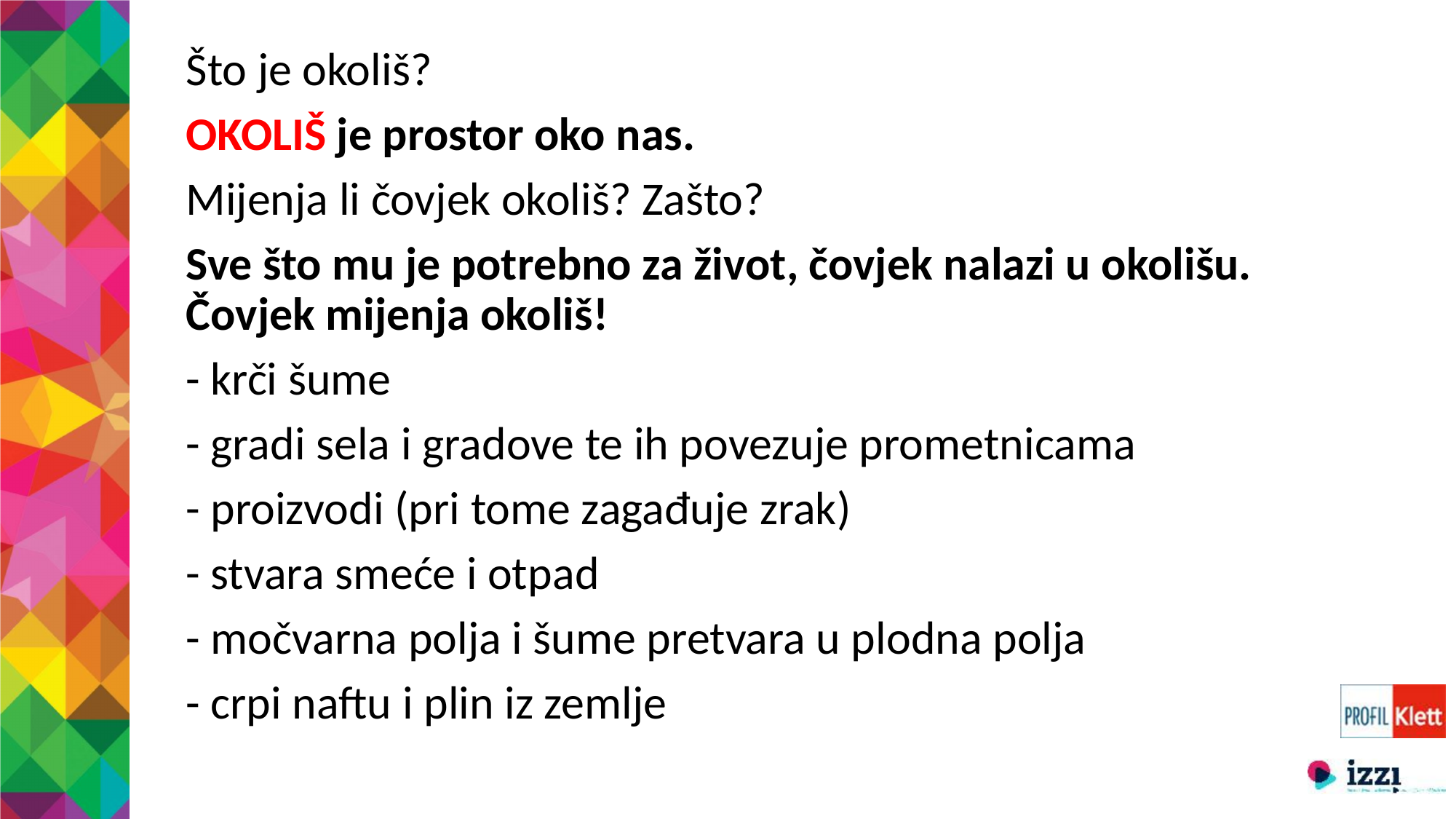

Što je okoliš?
OKOLIŠ je prostor oko nas.
Mijenja li čovjek okoliš? Zašto?
Sve što mu je potrebno za život, čovjek nalazi u okolišu.
Čovjek mijenja okoliš!
- krči šume
- gradi sela i gradove te ih povezuje prometnicama
- proizvodi (pri tome zagađuje zrak)
- stvara smeće i otpad
- močvarna polja i šume pretvara u plodna polja
- crpi naftu i plin iz zemlje